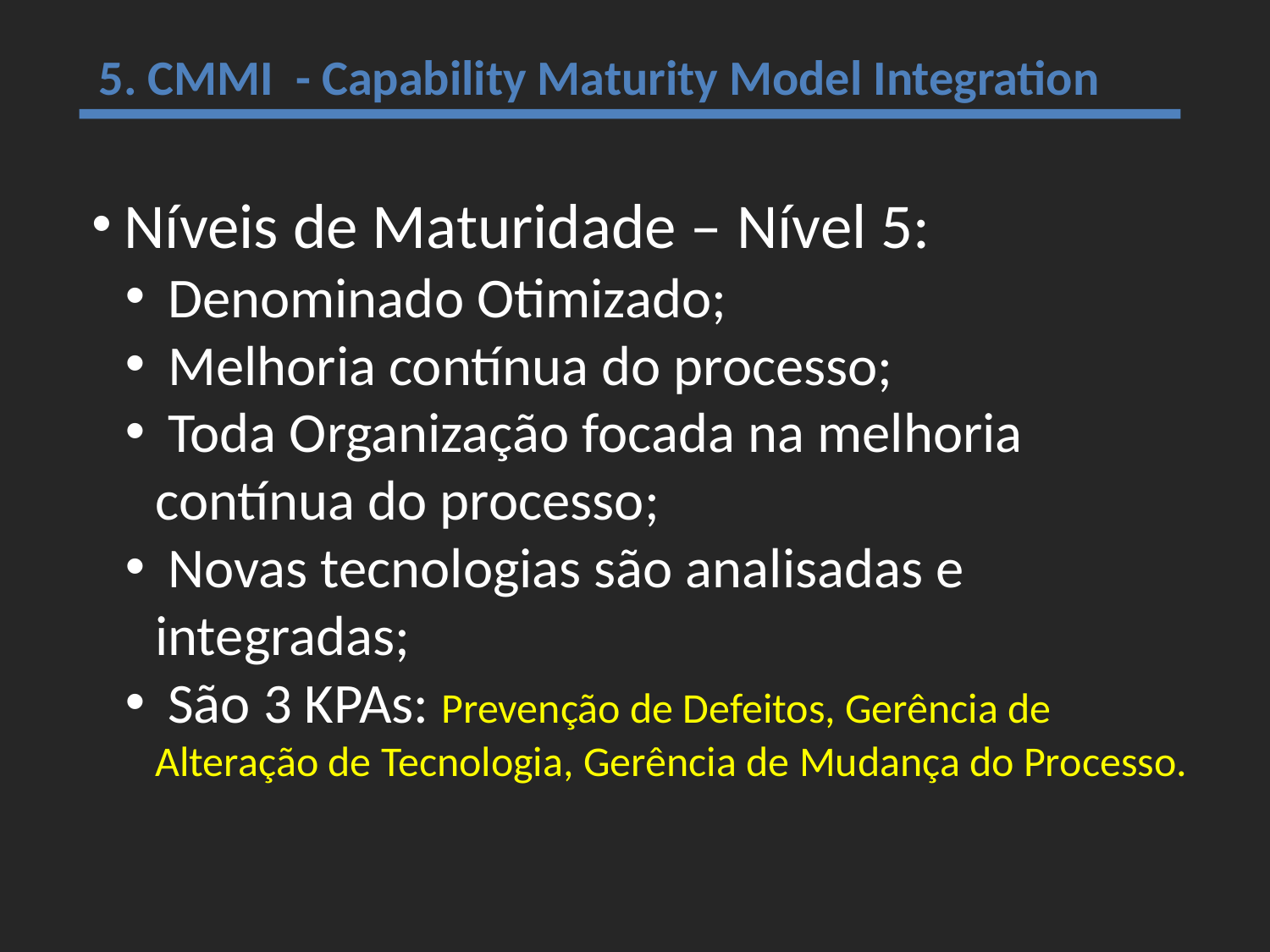

5. CMMI  - Capability Maturity Model Integration

 Níveis de Maturidade – Nível 5:
 Denominado Otimizado;
 Melhoria contínua do processo;
 Toda Organização focada na melhoria contínua do processo;
 Novas tecnologias são analisadas e integradas;
 São 3 KPAs: Prevenção de Defeitos, Gerência de Alteração de Tecnologia, Gerência de Mudança do Processo.